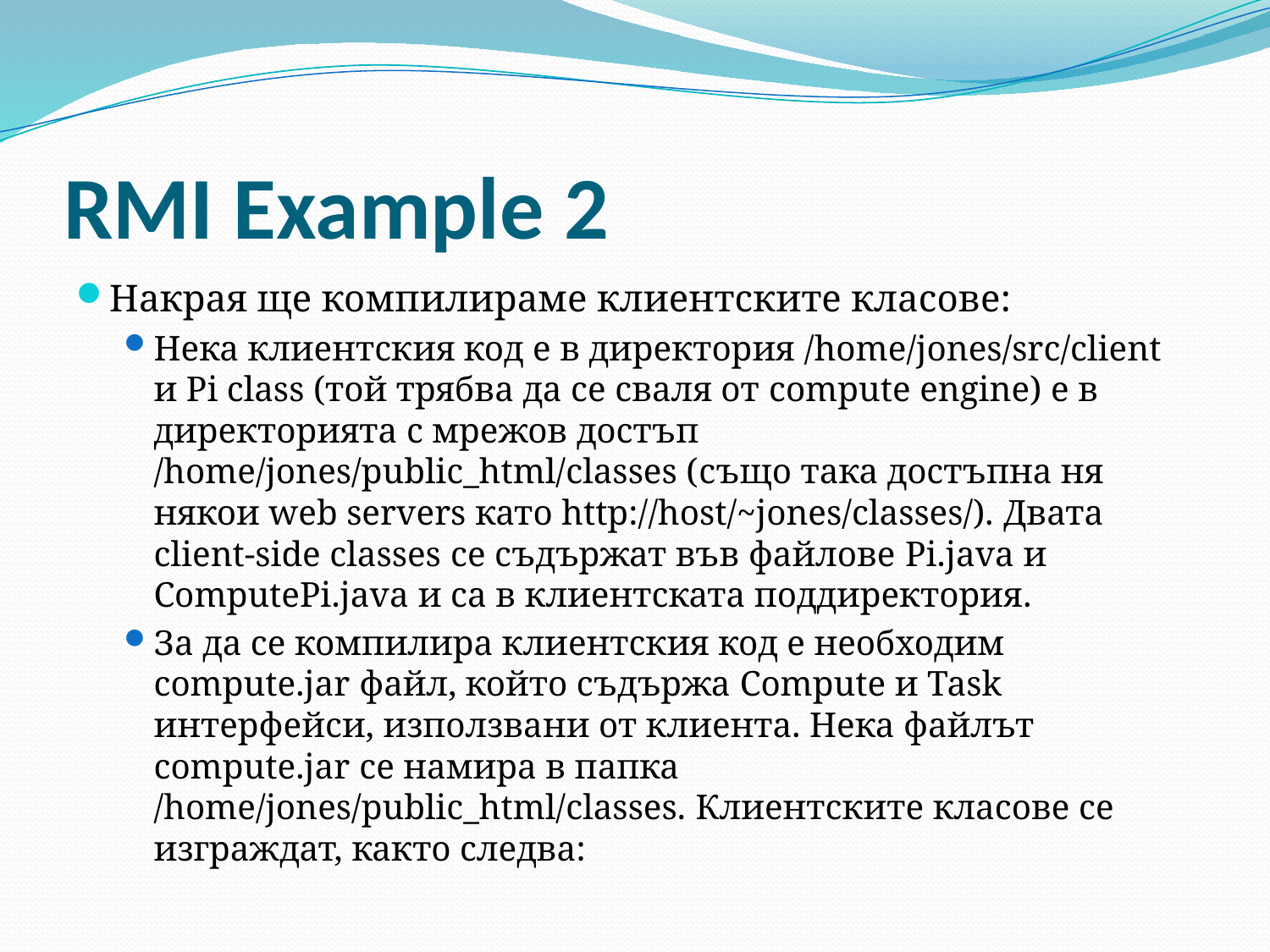

# RMI Example 2
Накрая ще компилираме клиентските класове:
Нека клиентския код е в директория /home/jones/src/client и Pi class (той трябва да се сваля от compute engine) е в директорията с мрежов достъп /home/jones/public_html/classes (също така достъпна ня някои web servers като http://host/~jones/classes/). Двата client-side classes се съдържат във файлове Pi.java и ComputePi.java и са в клиентската поддиректория.
За да се компилира клиентския код е необходим compute.jar файл, който съдържа Compute и Task интерфейси, използвани от клиента. Нека файлът compute.jar се намира в папка /home/jones/public_html/classes. Клиентските класове се изграждат, както следва: